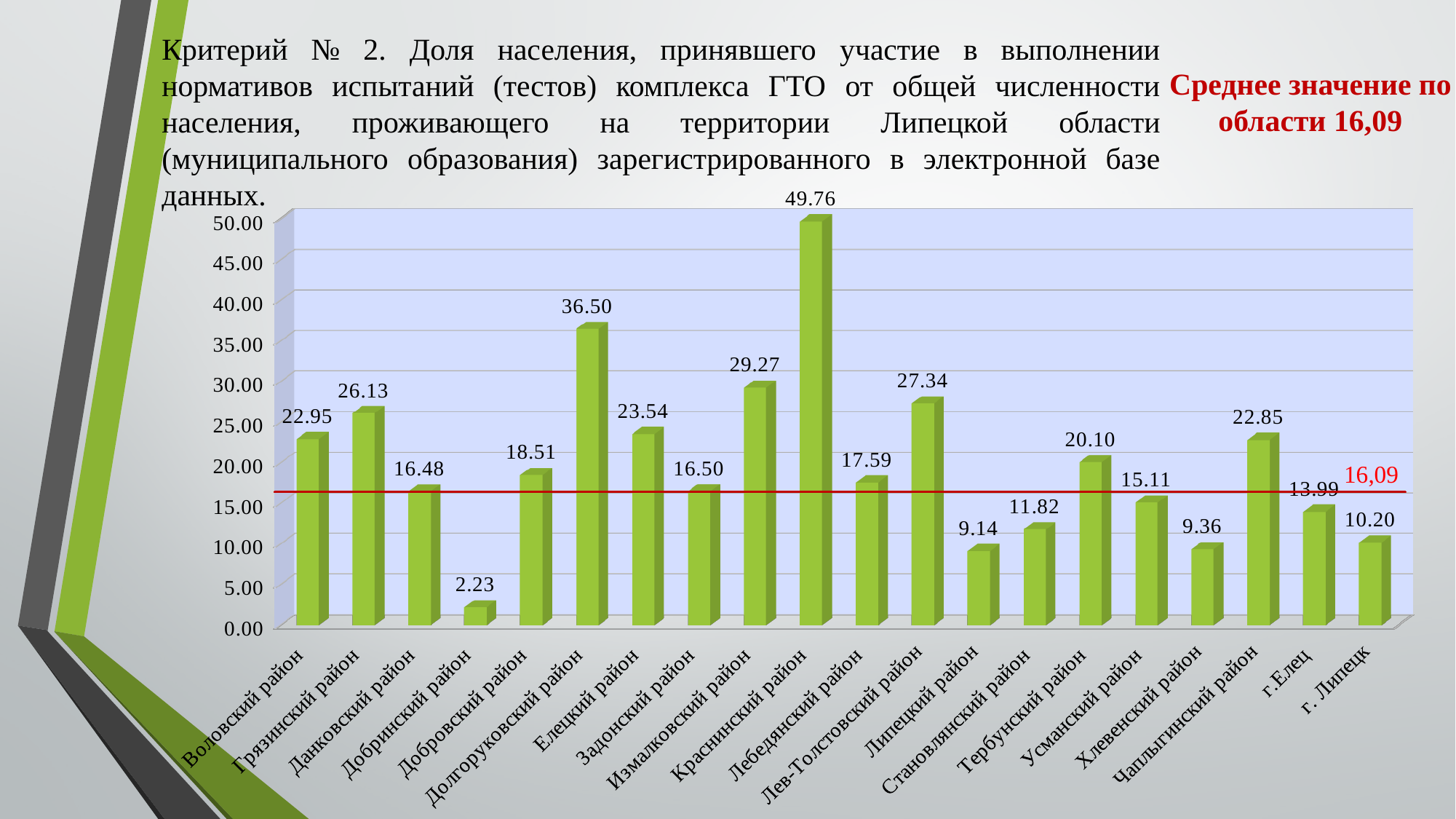

Критерий № 2. Доля населения, принявшего участие в выполнении нормативов испытаний (тестов) комплекса ГТО от общей численности населения, проживающего на территории Липецкой области (муниципального образования) зарегистрированного в электронной базе данных.
Среднее значение по области 16,09

[unsupported chart]

16,09